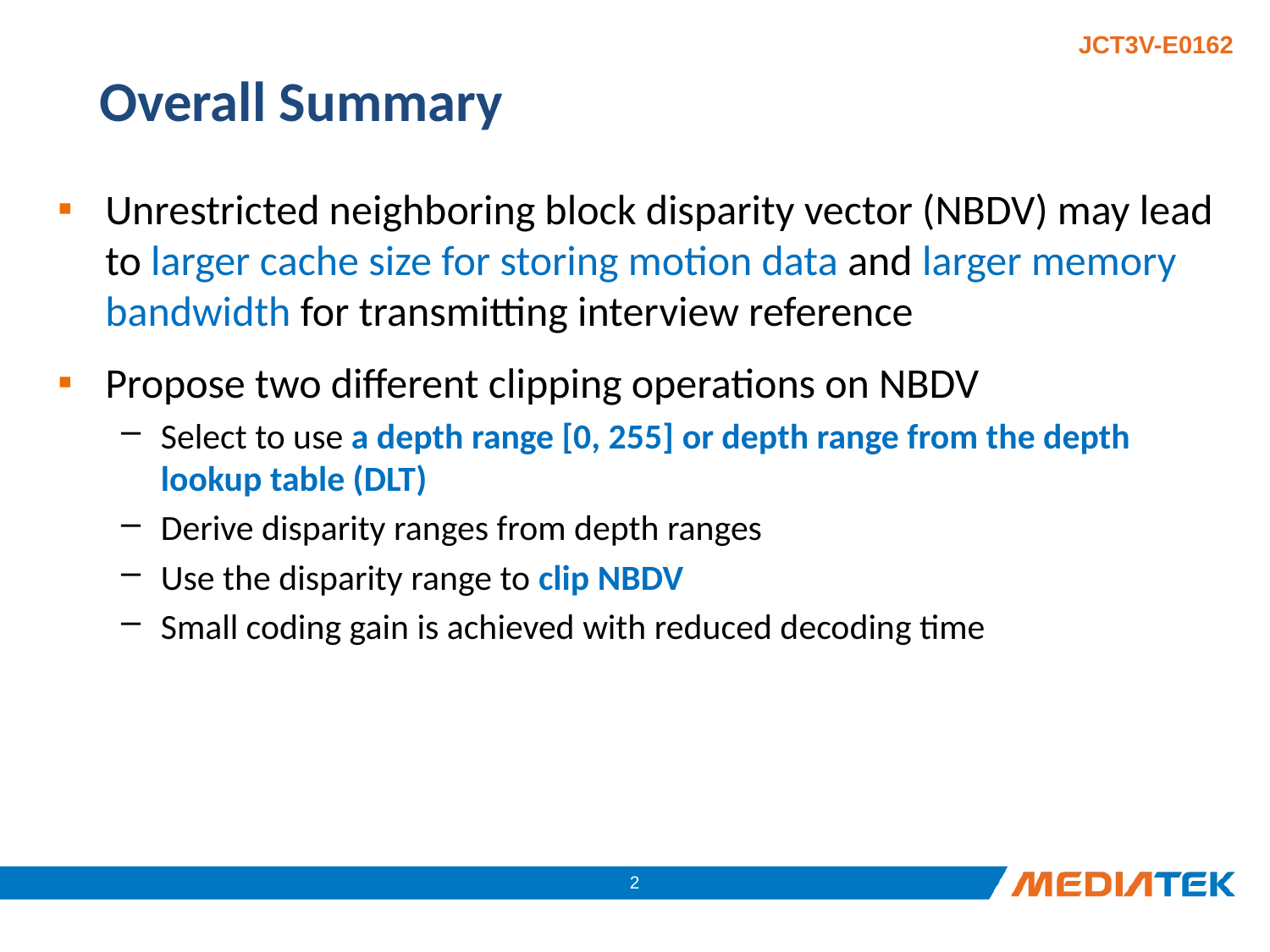

# Overall Summary
Unrestricted neighboring block disparity vector (NBDV) may lead to larger cache size for storing motion data and larger memory bandwidth for transmitting interview reference
Propose two different clipping operations on NBDV
Select to use a depth range [0, 255] or depth range from the depth lookup table (DLT)
Derive disparity ranges from depth ranges
Use the disparity range to clip NBDV
Small coding gain is achieved with reduced decoding time

2